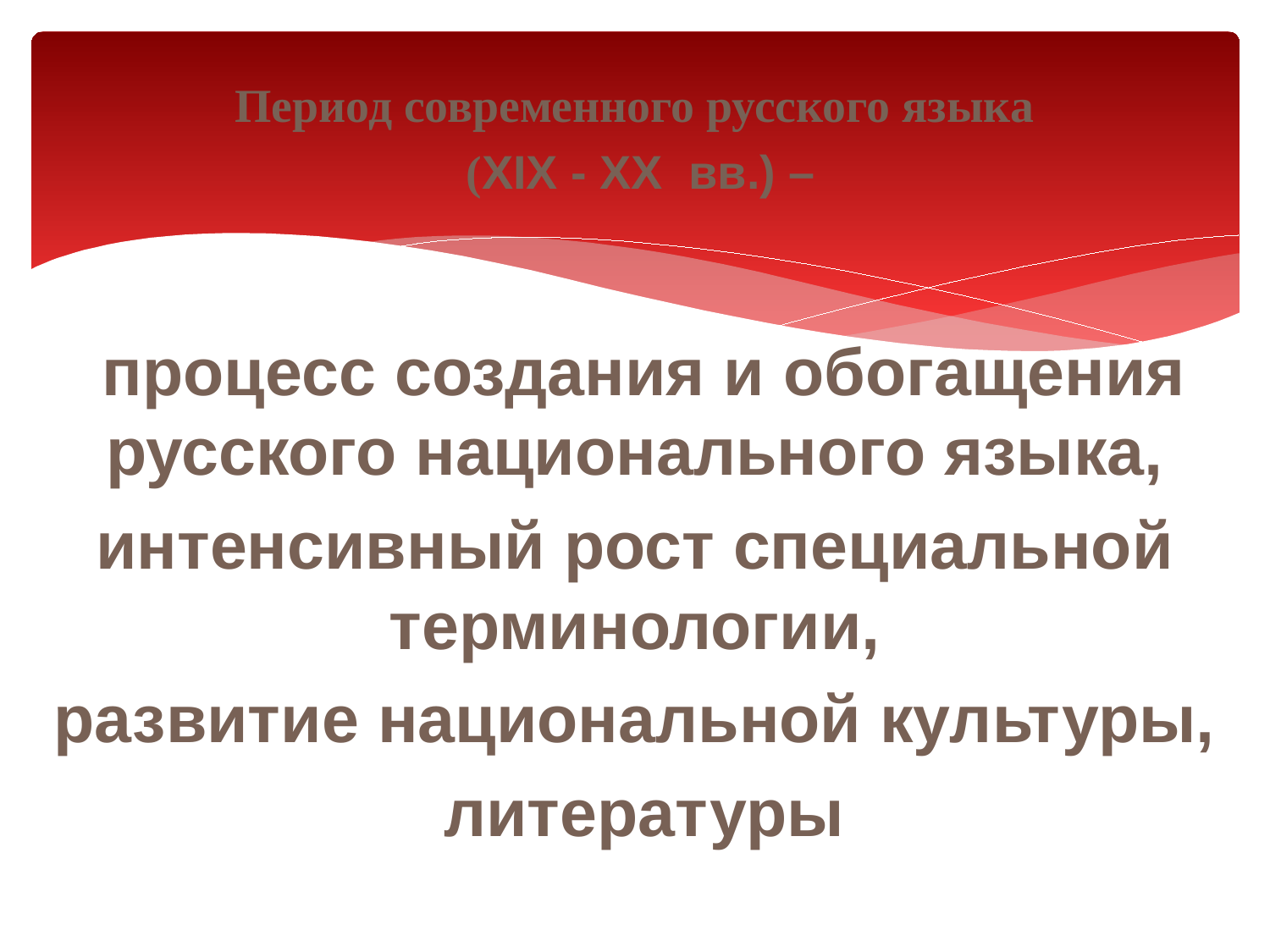

Период современного русского языка
 (XIX - XX  вв.) –

 процесс создания и обогащения русского национального языка,
интенсивный рост специальной терминологии,
развитие национальной культуры,
 литературы